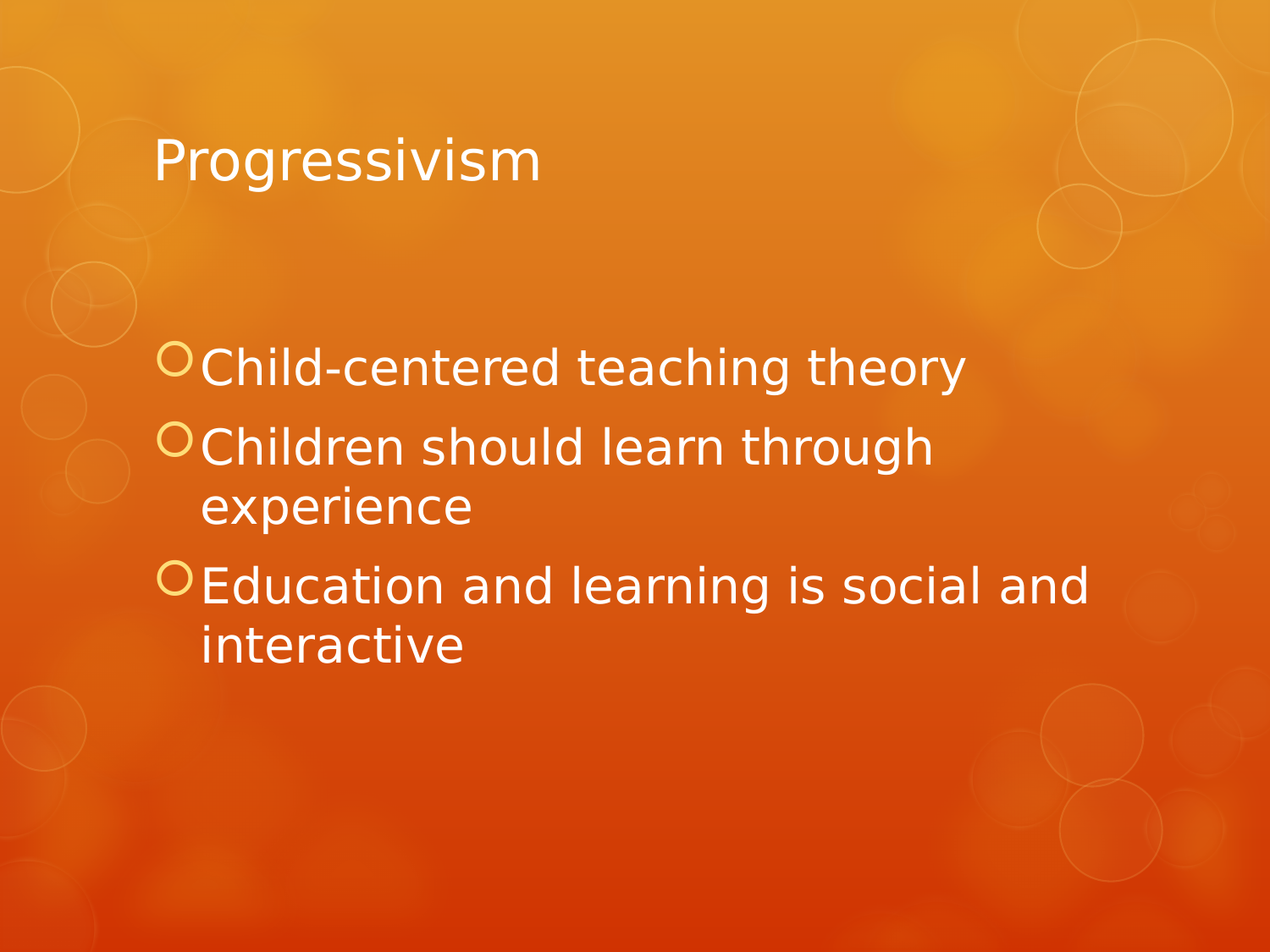

# Progressivism
Child-centered teaching theory
Children should learn through experience
Education and learning is social and interactive